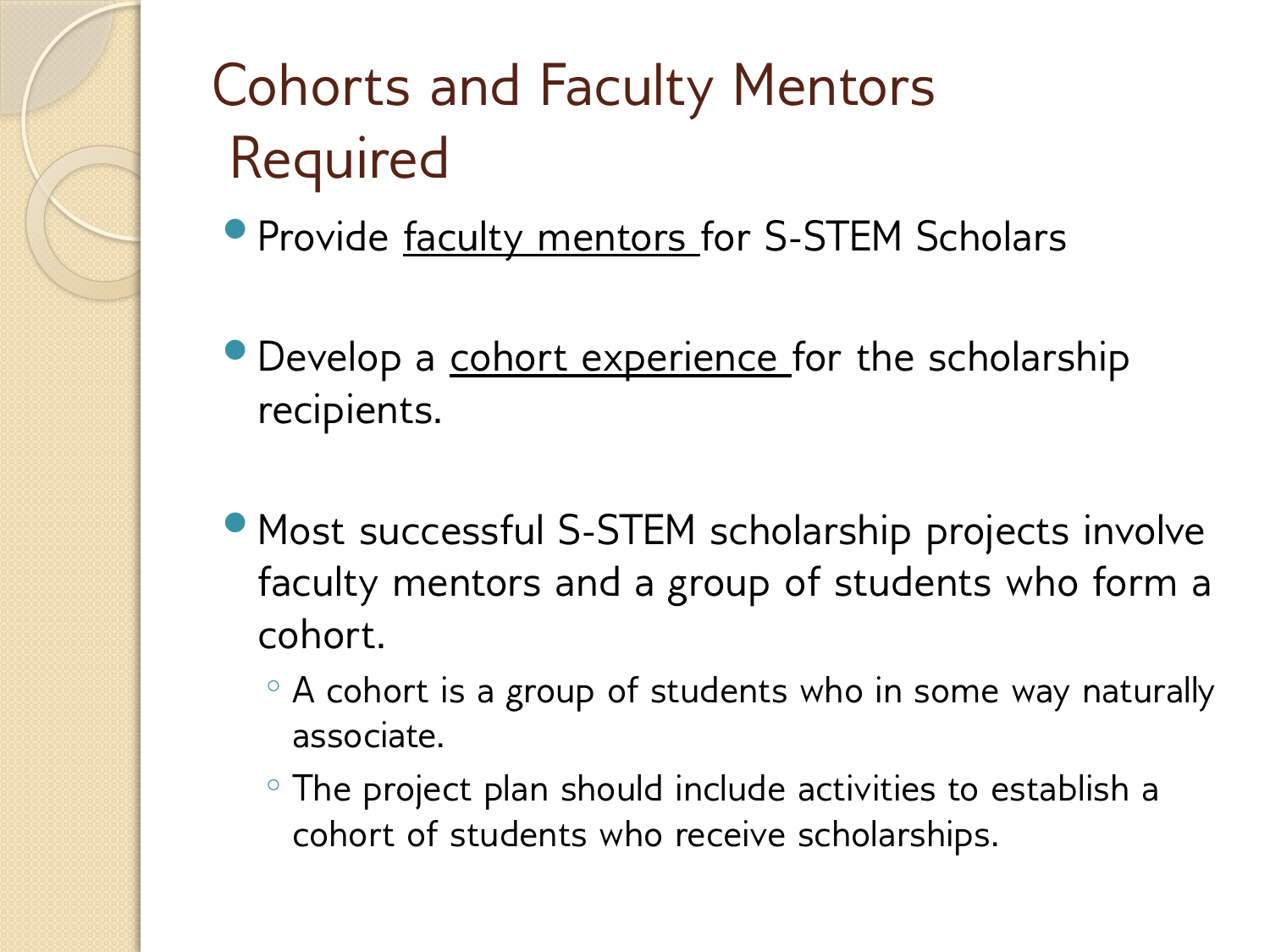

# Cohorts and Faculty Mentors Required
Provide faculty mentors for S-STEM Scholars

Develop a cohort experience for the scholarship recipients.

Most successful S-STEM scholarship projects involve faculty mentors and a group of students who form a cohort.
A cohort is a group of students who in some way naturally associate.
The project plan should include activities to establish a cohort of students who receive scholarships.